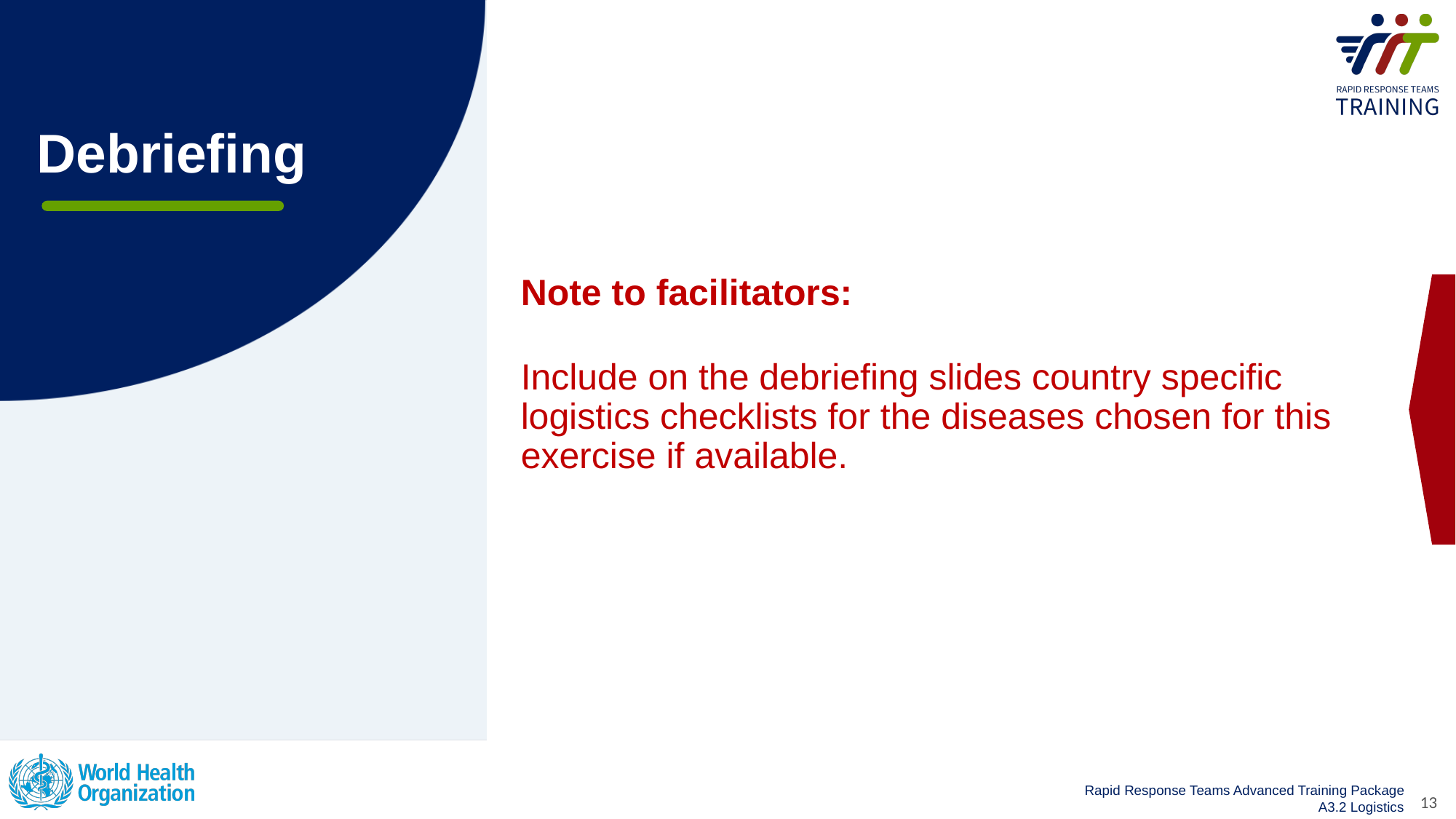

# Debriefing

Note to facilitators:

Include on the debriefing slides country specific logistics checklists for the diseases chosen for this exercise if available.
13